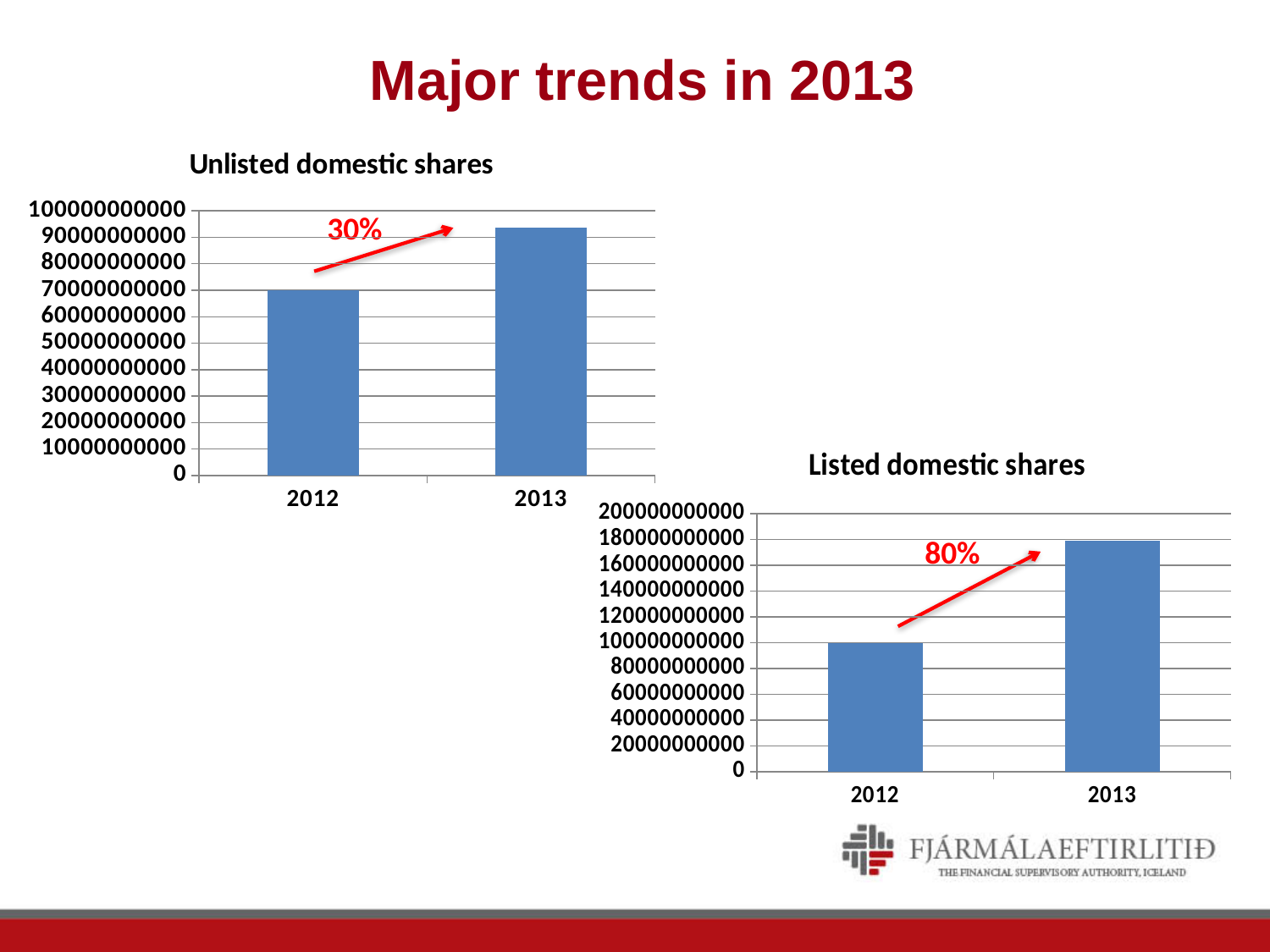

# Major trends in 2013

### Chart:

| Category | Unlisted domestic shares |
|---|---|
| 2012 | 69900000000.0 |
| 2013 | 93600000000.0 |
30%

### Chart:

| Category | Listed domestic shares |
|---|---|
| 2012 | 99700000000.0 |
| 2013 | 178700000000.0 |
80%